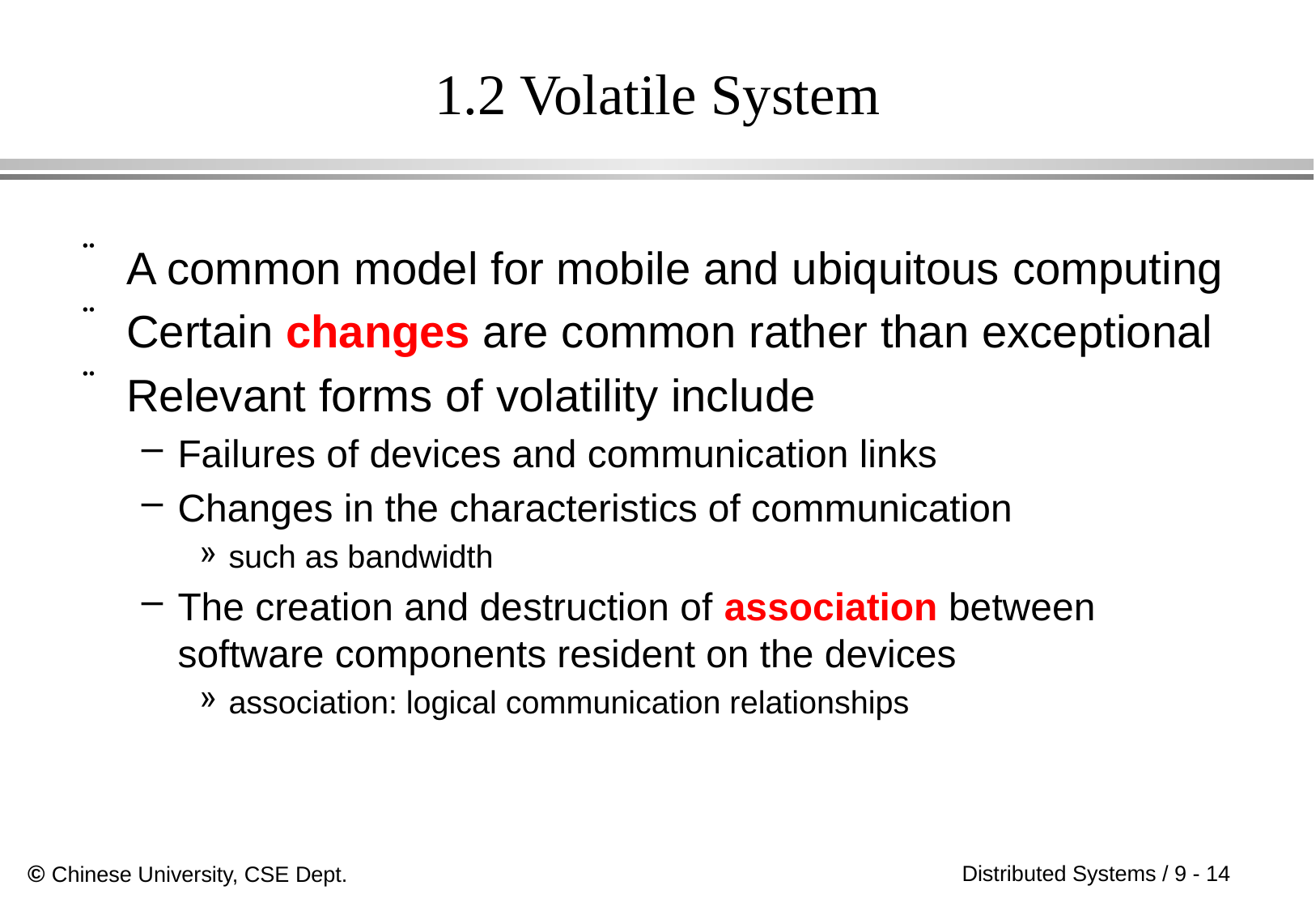

# 1.2 Volatile System
A common model for mobile and ubiquitous computing
Certain changes are common rather than exceptional
Relevant forms of volatility include
Failures of devices and communication links
Changes in the characteristics of communication
such as bandwidth
The creation and destruction of association between software components resident on the devices
association: logical communication relationships